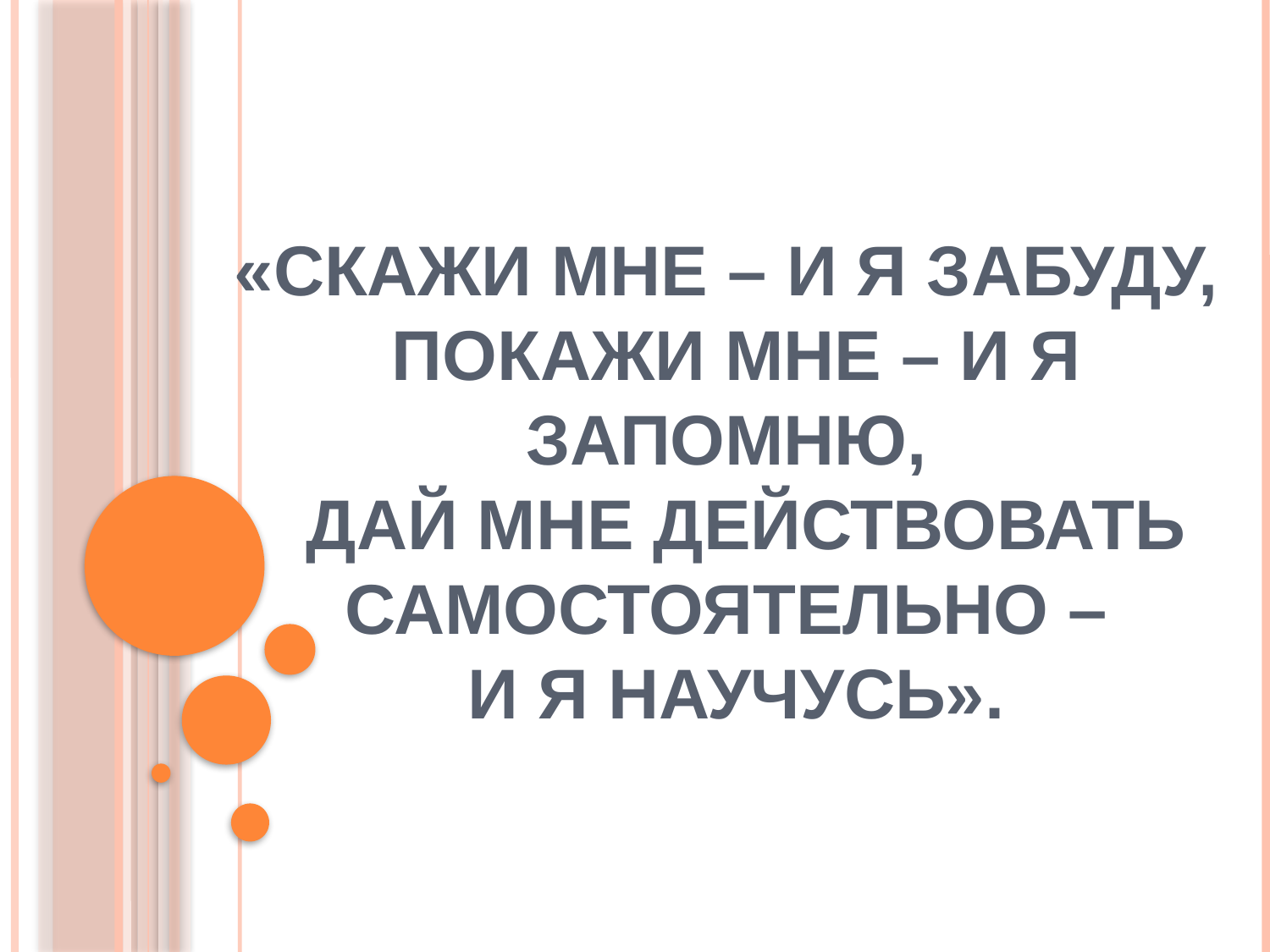

# «Скажи мне – и я забуду, покажи мне – и я запомню, дай мне действовать самостоятельно – и я научусь».